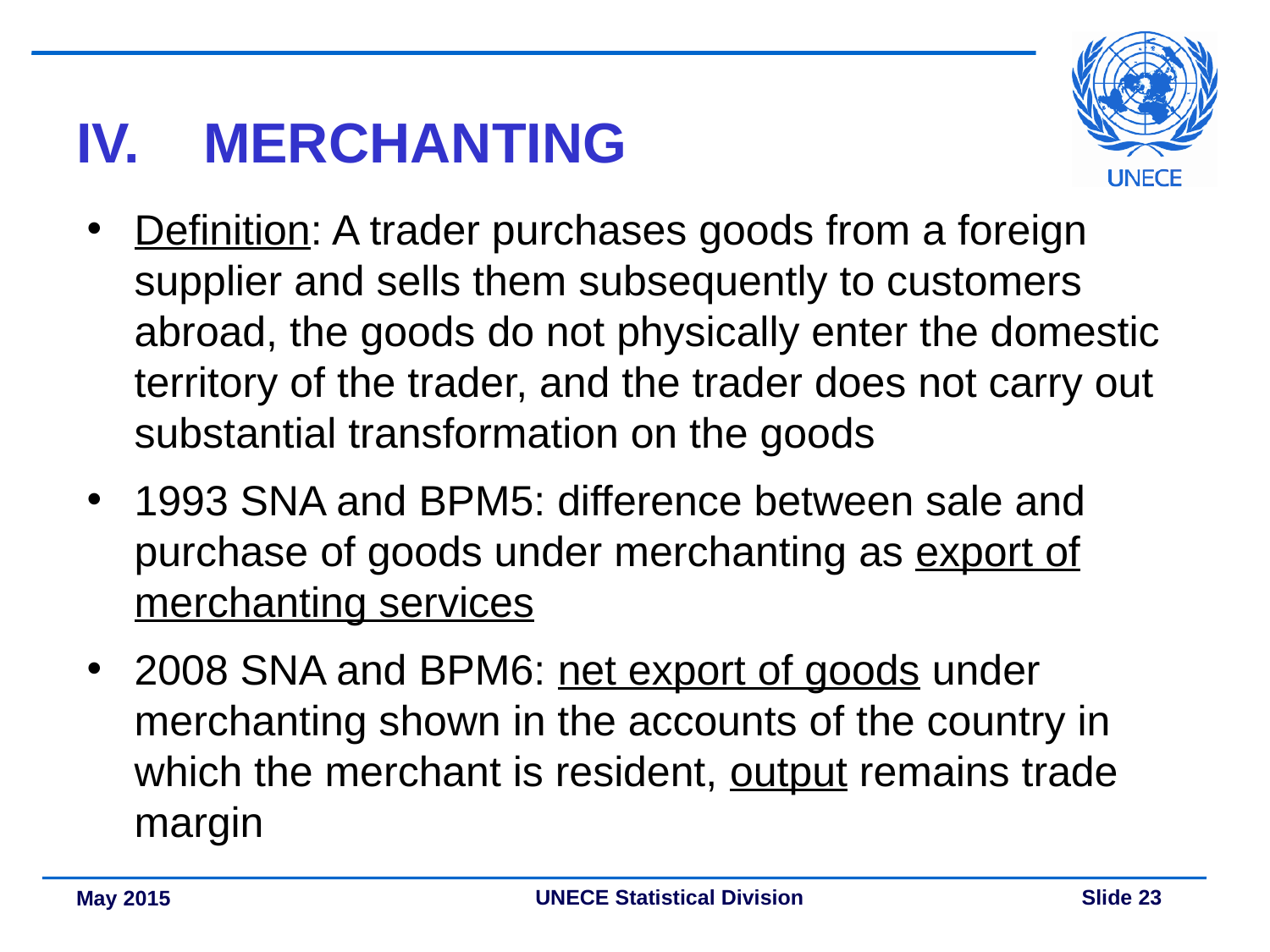

# IV.	MERCHANTING
Definition: A trader purchases goods from a foreign supplier and sells them subsequently to customers abroad, the goods do not physically enter the domestic territory of the trader, and the trader does not carry out substantial transformation on the goods
1993 SNA and BPM5: difference between sale and purchase of goods under merchanting as export of merchanting services
2008 SNA and BPM6: net export of goods under merchanting shown in the accounts of the country in which the merchant is resident, output remains trade margin
May 2015